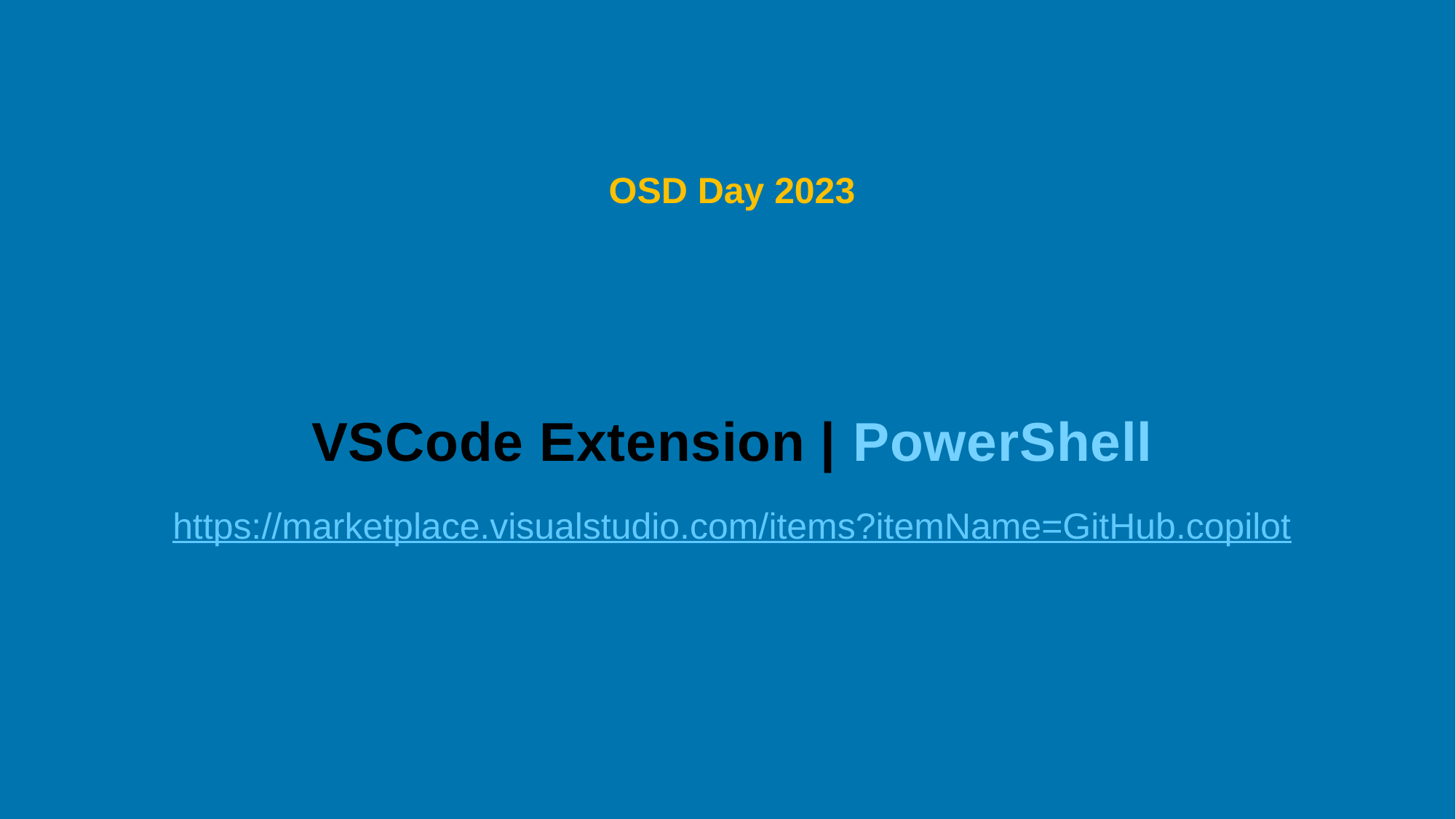

OSD Day 2023
# VSCode Extension | PowerShell
https://marketplace.visualstudio.com/items?itemName=GitHub.copilot